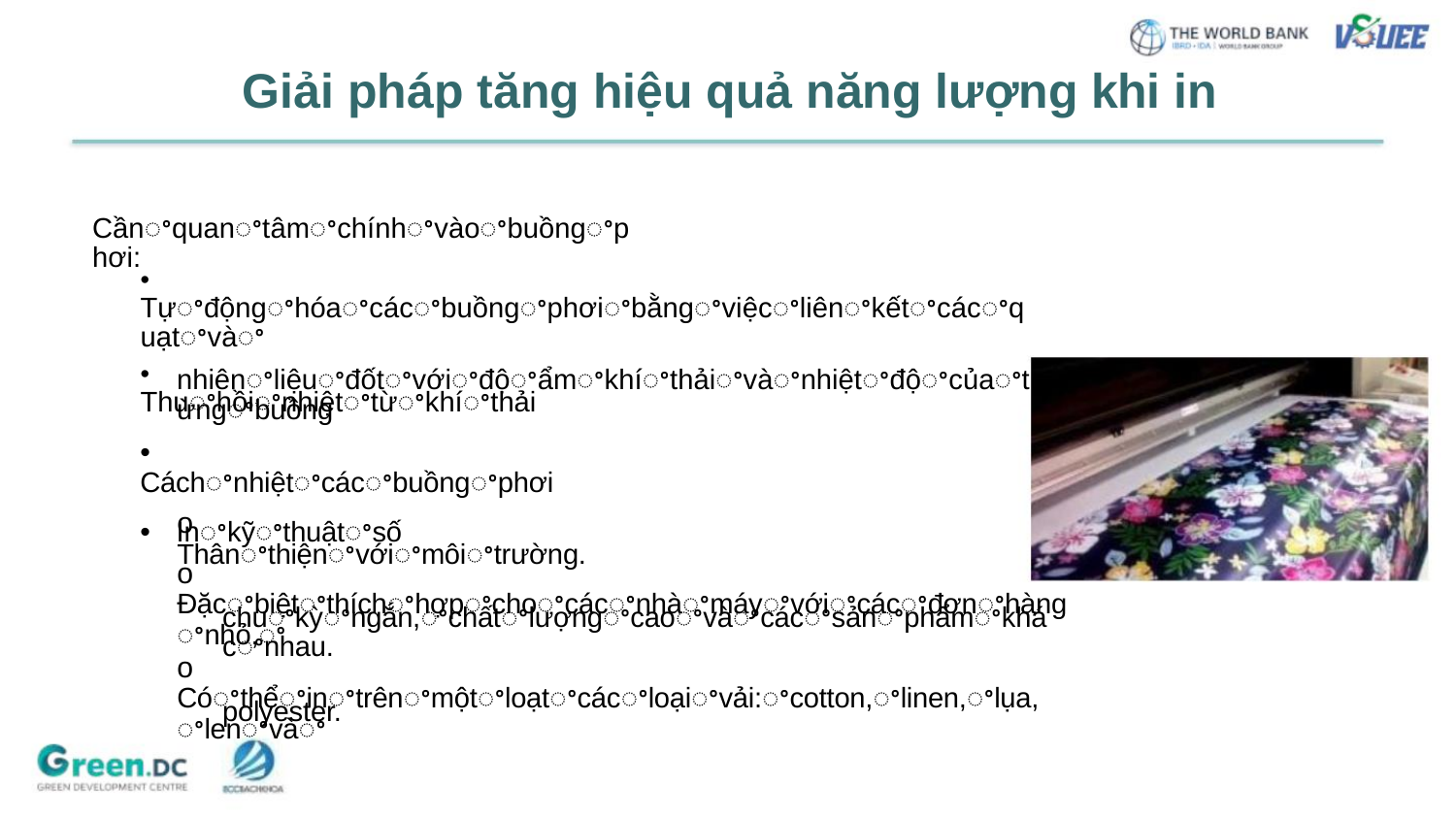

Giải pháp tăng hiệu quả năng lượng khi in
Cầnꢀquanꢀtâmꢀchínhꢀvàoꢀbuồngꢀphơi:
• Tựꢀđộngꢀhóaꢀcácꢀbuồngꢀphơiꢀbằngꢀviệcꢀliênꢀkếtꢀcácꢀquạtꢀvàꢀ
nhiênꢀliệuꢀđốtꢀvớiꢀđộꢀẩmꢀkhíꢀthảiꢀvàꢀnhiệtꢀđộꢀcủaꢀtừngꢀbuồng
• Thuꢀhồiꢀnhiệtꢀtừꢀkhíꢀthải
• Cáchꢀnhiệtꢀcácꢀbuồngꢀphơi
• Inꢀkỹꢀthuậtꢀsố
o Thânꢀthiệnꢀvớiꢀmôiꢀtrường.
o Đặcꢀbiệtꢀthíchꢀhợpꢀchoꢀcácꢀnhàꢀmáyꢀvớiꢀcácꢀđơnꢀhàngꢀnhỏ,ꢀ
chuꢀkỳꢀngắn,ꢀchấtꢀlượngꢀcaoꢀvàꢀcácꢀsảnꢀphẩmꢀkhácꢀnhau.
o Cóꢀthểꢀinꢀtrênꢀmộtꢀloạtꢀcácꢀloạiꢀvải:ꢀcotton,ꢀlinen,ꢀlụa,ꢀlenꢀvàꢀ
polyester.